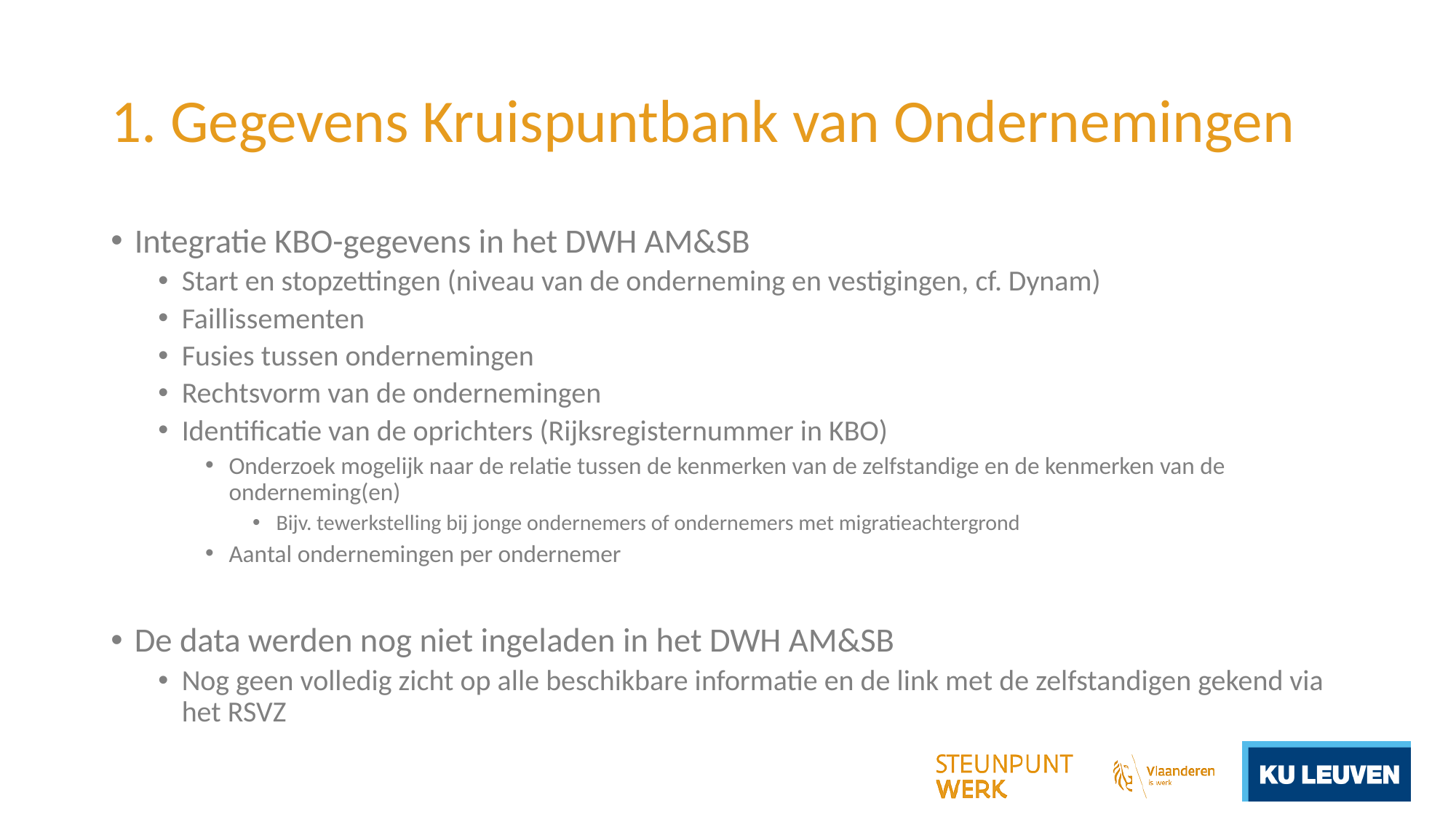

# 1. Gegevens Kruispuntbank van Ondernemingen
Integratie KBO-gegevens in het DWH AM&SB
Start en stopzettingen (niveau van de onderneming en vestigingen, cf. Dynam)
Faillissementen
Fusies tussen ondernemingen
Rechtsvorm van de ondernemingen
Identificatie van de oprichters (Rijksregisternummer in KBO)
Onderzoek mogelijk naar de relatie tussen de kenmerken van de zelfstandige en de kenmerken van de onderneming(en)
Bijv. tewerkstelling bij jonge ondernemers of ondernemers met migratieachtergrond
Aantal ondernemingen per ondernemer

De data werden nog niet ingeladen in het DWH AM&SB
Nog geen volledig zicht op alle beschikbare informatie en de link met de zelfstandigen gekend via het RSVZ